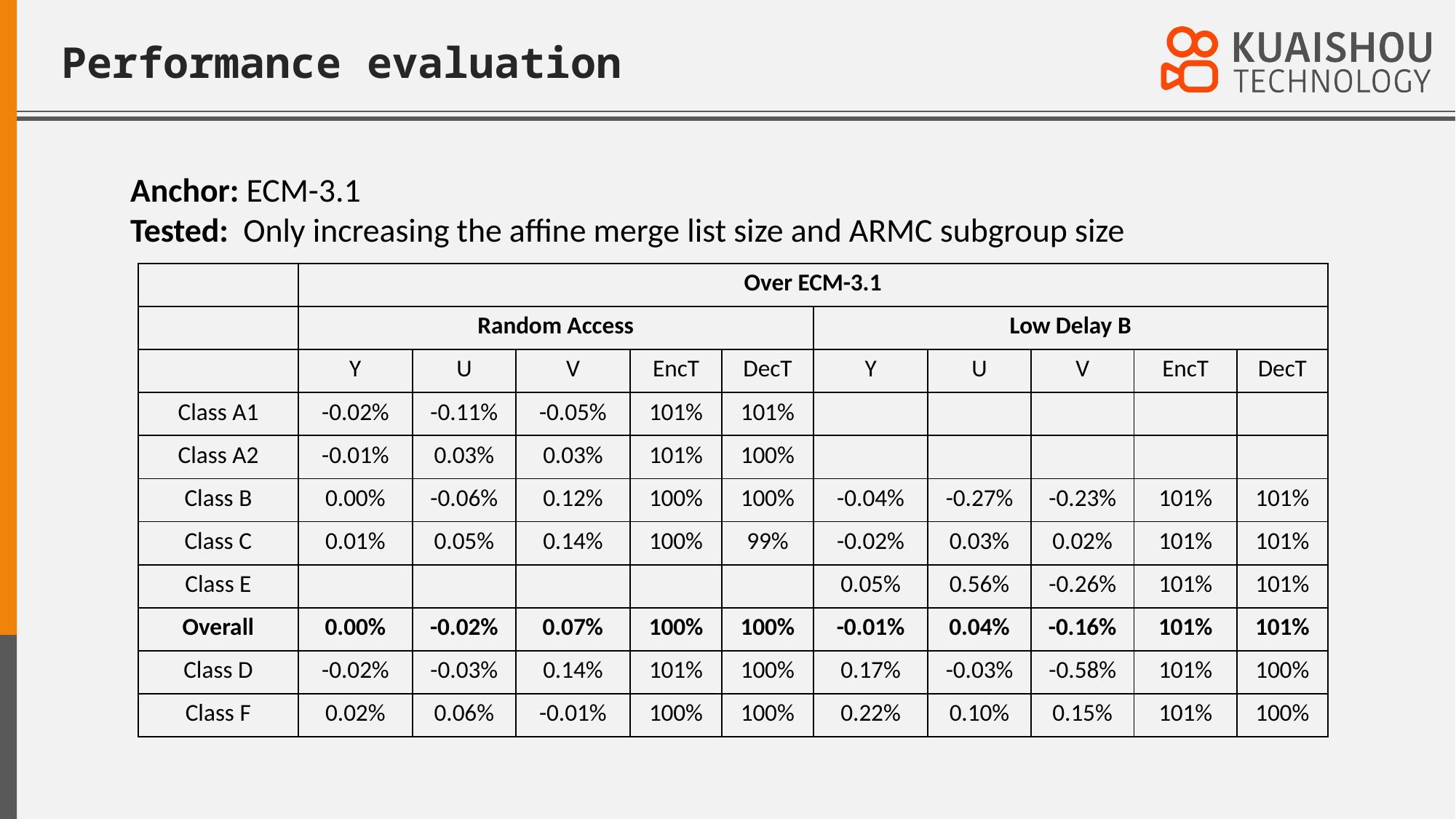

# Performance evaluation
Anchor: ECM-3.1
Tested:  Only increasing the affine merge list size and ARMC subgroup size
|  | Over ECM-3.1 |  |  |  |  |  |  |  |  |  |
| --- | --- | --- | --- | --- | --- | --- | --- | --- | --- | --- |
|  | Random Access |  |  |  |  | Low Delay B |  |  |  |  |
|  | Y | U | V | EncT | DecT | Y | U | V | EncT | DecT |
| Class A1 | -0.02% | -0.11% | -0.05% | 101% | 101% |  |  |  |  |  |
| Class A2 | -0.01% | 0.03% | 0.03% | 101% | 100% |  |  |  |  |  |
| Class B | 0.00% | -0.06% | 0.12% | 100% | 100% | -0.04% | -0.27% | -0.23% | 101% | 101% |
| Class C | 0.01% | 0.05% | 0.14% | 100% | 99% | -0.02% | 0.03% | 0.02% | 101% | 101% |
| Class E |  |  |  |  |  | 0.05% | 0.56% | -0.26% | 101% | 101% |
| Overall | 0.00% | -0.02% | 0.07% | 100% | 100% | -0.01% | 0.04% | -0.16% | 101% | 101% |
| Class D | -0.02% | -0.03% | 0.14% | 101% | 100% | 0.17% | -0.03% | -0.58% | 101% | 100% |
| Class F | 0.02% | 0.06% | -0.01% | 100% | 100% | 0.22% | 0.10% | 0.15% | 101% | 100% |